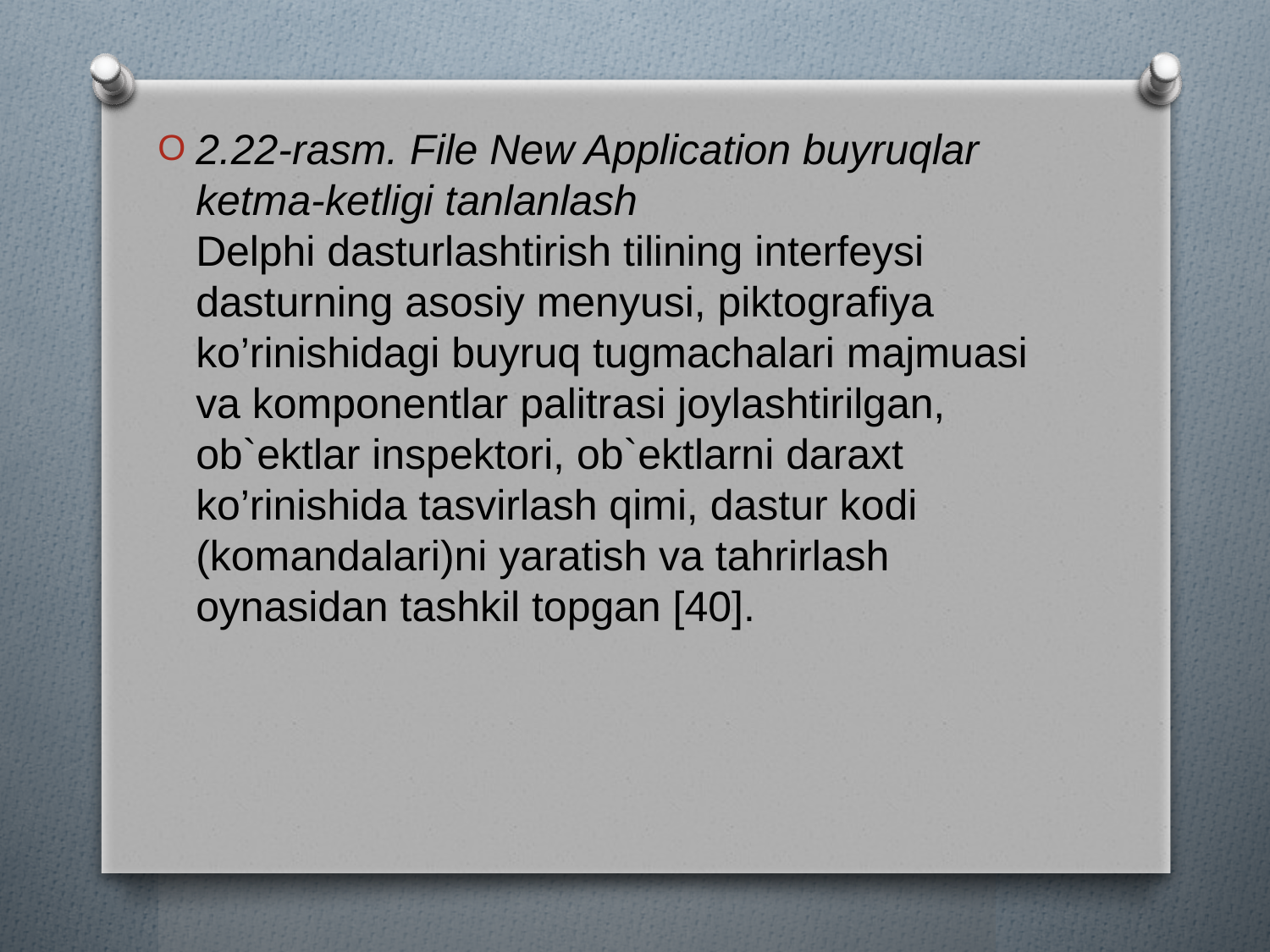

2.22-rasm. File New Application buyruqlar ketma-ketligi tanlanlash
Delphi dasturlashtirish tilining interfeysi dasturning asosiy menyusi, piktografiya ko’rinishidagi buyruq tugmachalari majmuasi va komponentlar palitrasi joylashtirilgan, ob`ektlar inspektori, ob`ektlarni daraxt ko’rinishida tasvirlash qimi, dastur kodi (komandalari)ni yaratish va tahrirlash oynasidan tashkil topgan [40].